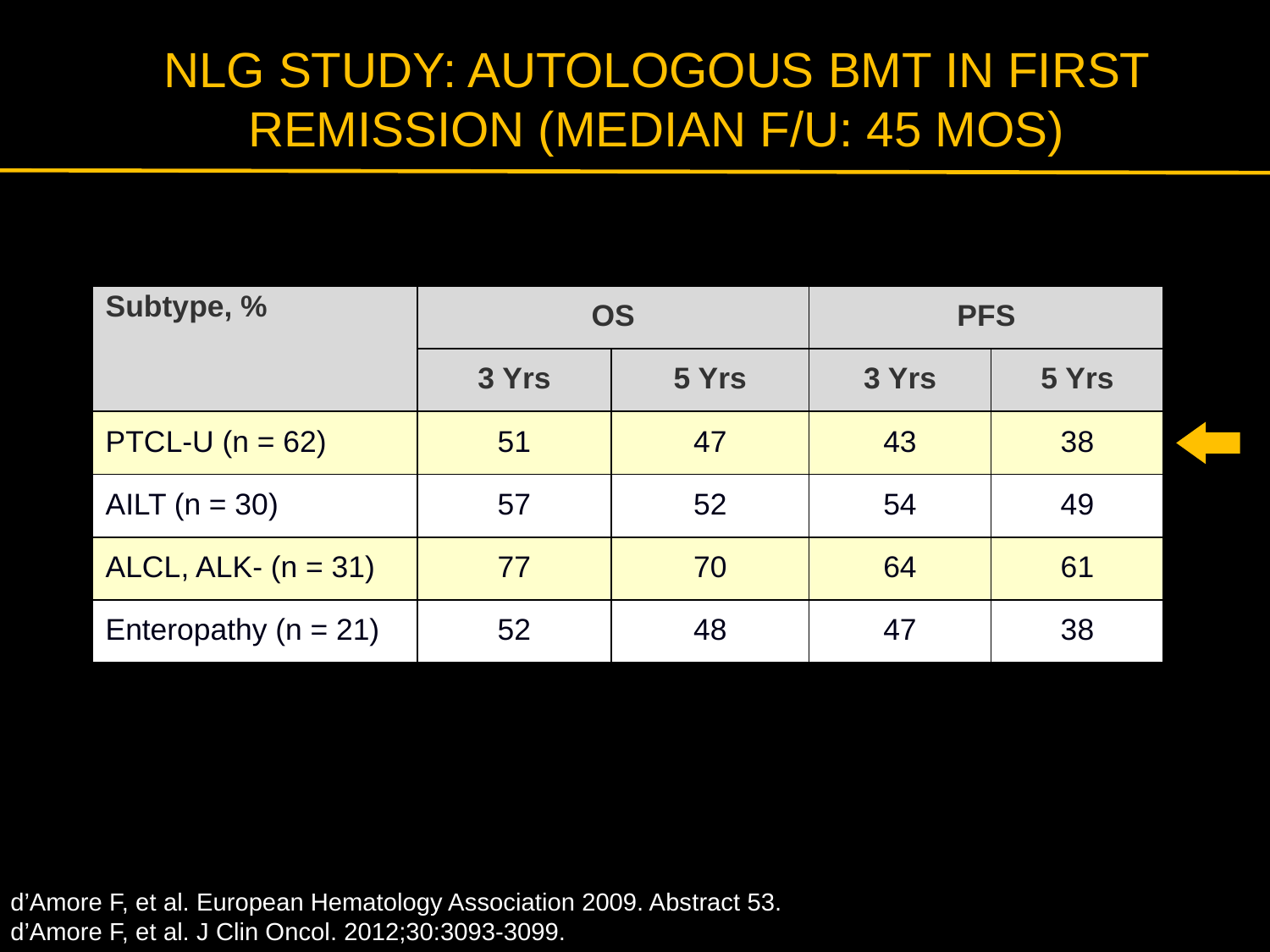

# NLG Study: Autologous BMT in First Remission (Median F/U: 45 Mos)
| Subtype, % | OS |  | PFS |  |
| --- | --- | --- | --- | --- |
|  | 3 Yrs | 5 Yrs | 3 Yrs | 5 Yrs |
| PTCL-U (n = 62) | 51 | 47 | 43 | 38 |
| AILT (n = 30) | 57 | 52 | 54 | 49 |
| ALCL, ALK- (n = 31) | 77 | 70 | 64 | 61 |
| Enteropathy (n = 21) | 52 | 48 | 47 | 38 |

d’Amore F, et al. European Hematology Association 2009. Abstract 53.
d’Amore F, et al. J Clin Oncol. 2012;30:3093-3099.